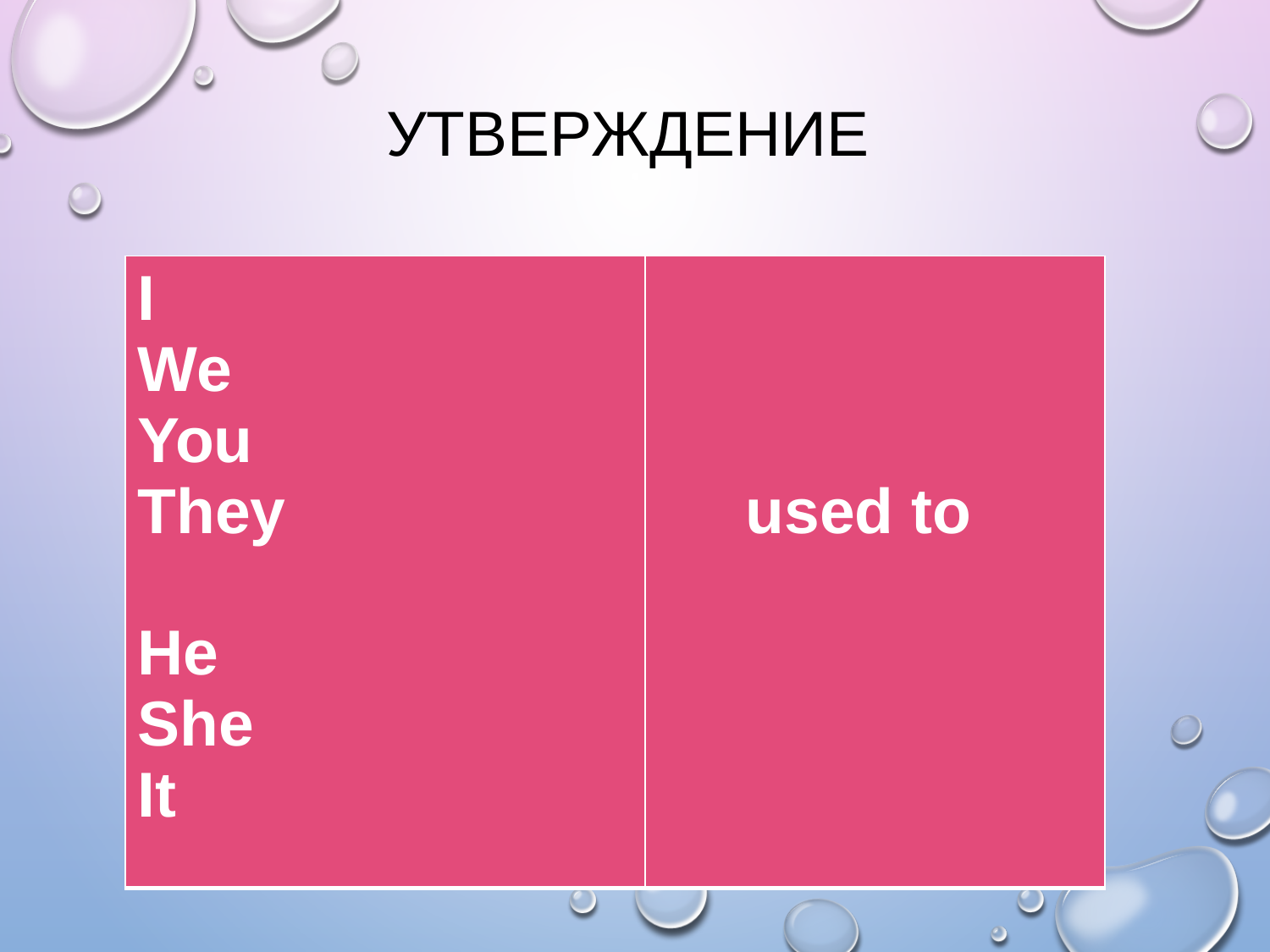

# Утверждение

| I We You They He She It | used to |
| --- | --- |